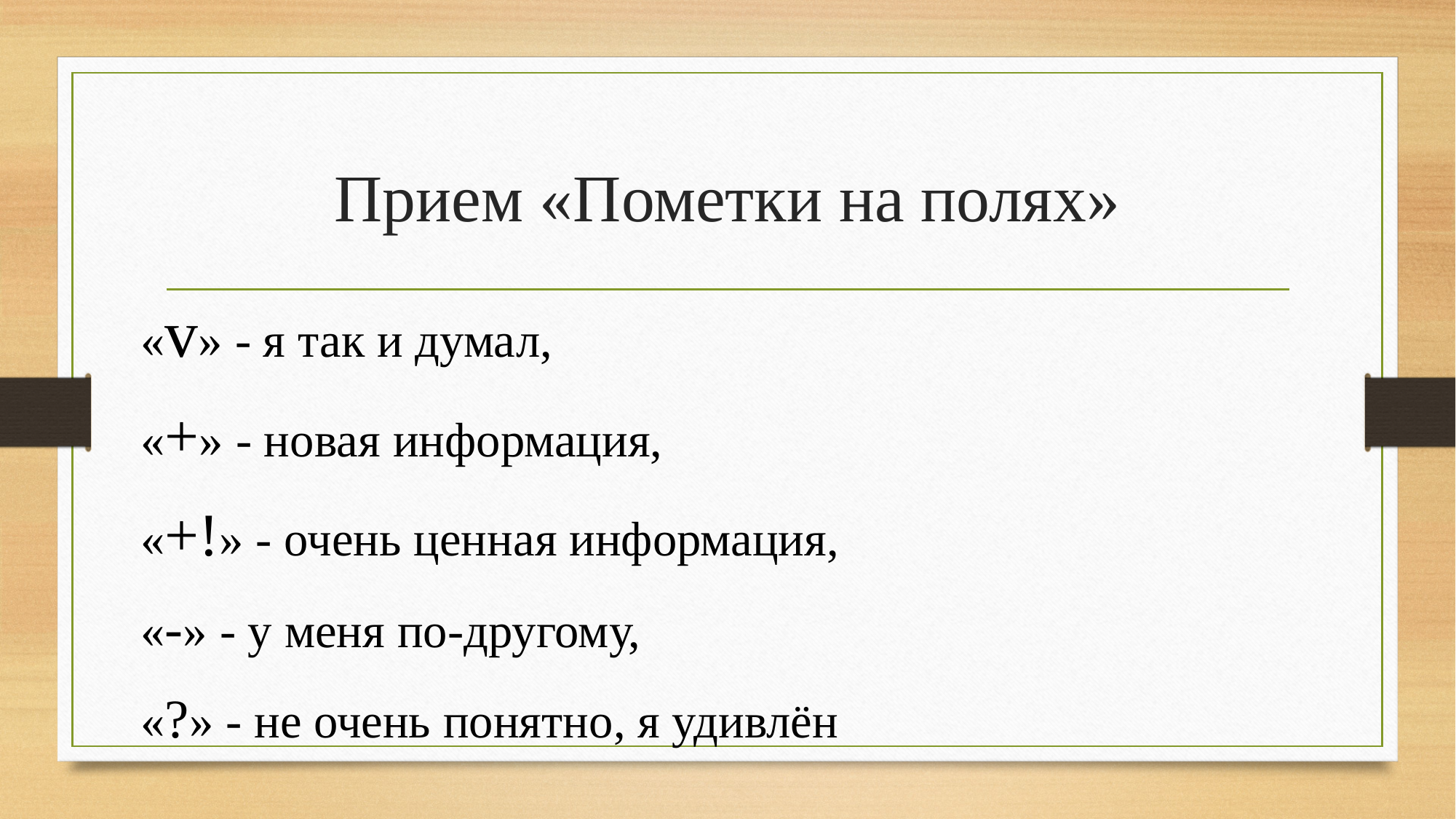

# Прием «Пометки на полях»
«v» - я так и думал,
«+» - новая информация,
«+!» - очень ценная информация,
«-» - у меня по-другому,
«?» - не очень понятно, я удивлён